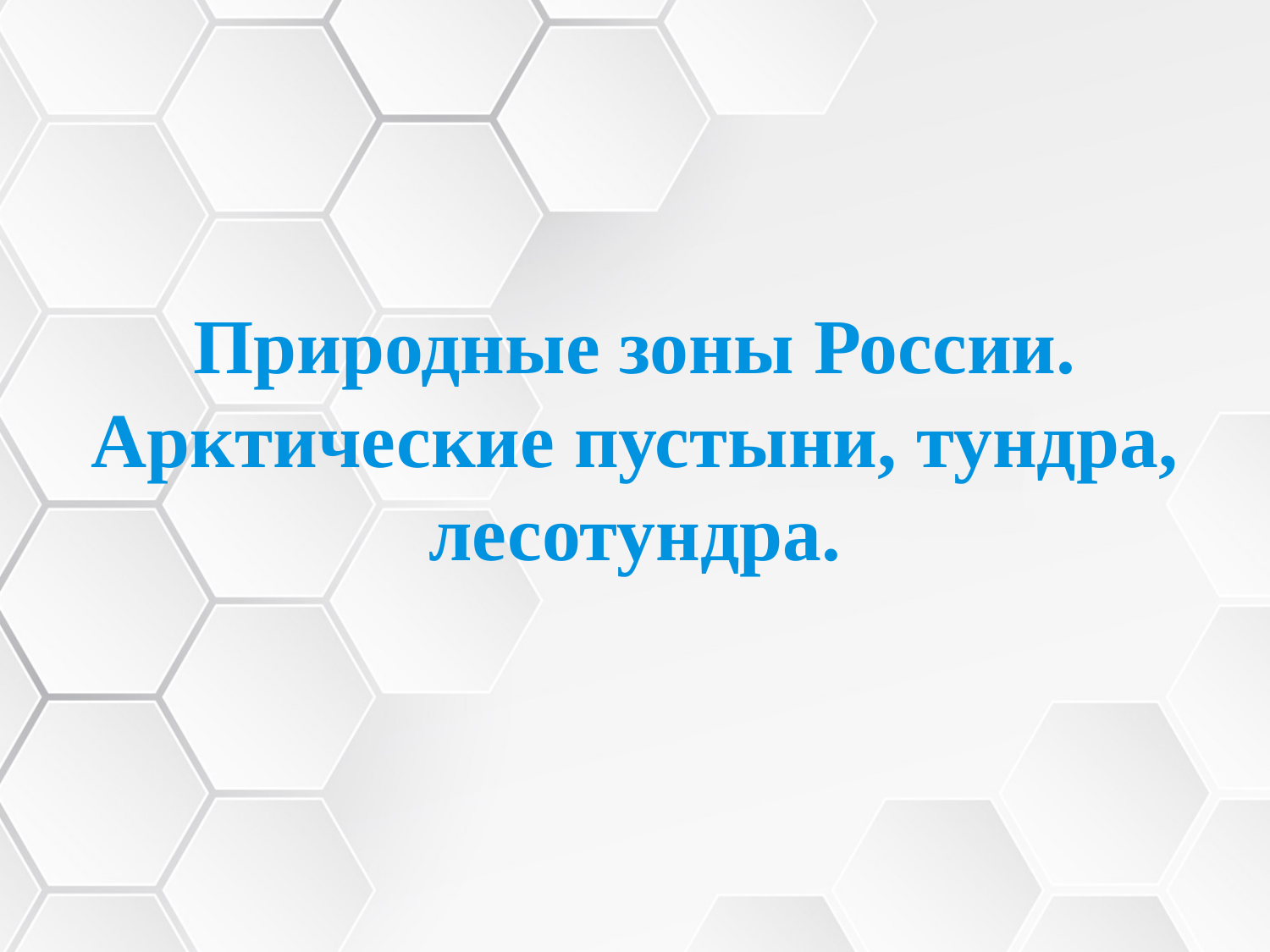

# Природные зоны России. Арктические пустыни, тундра, лесотундра.